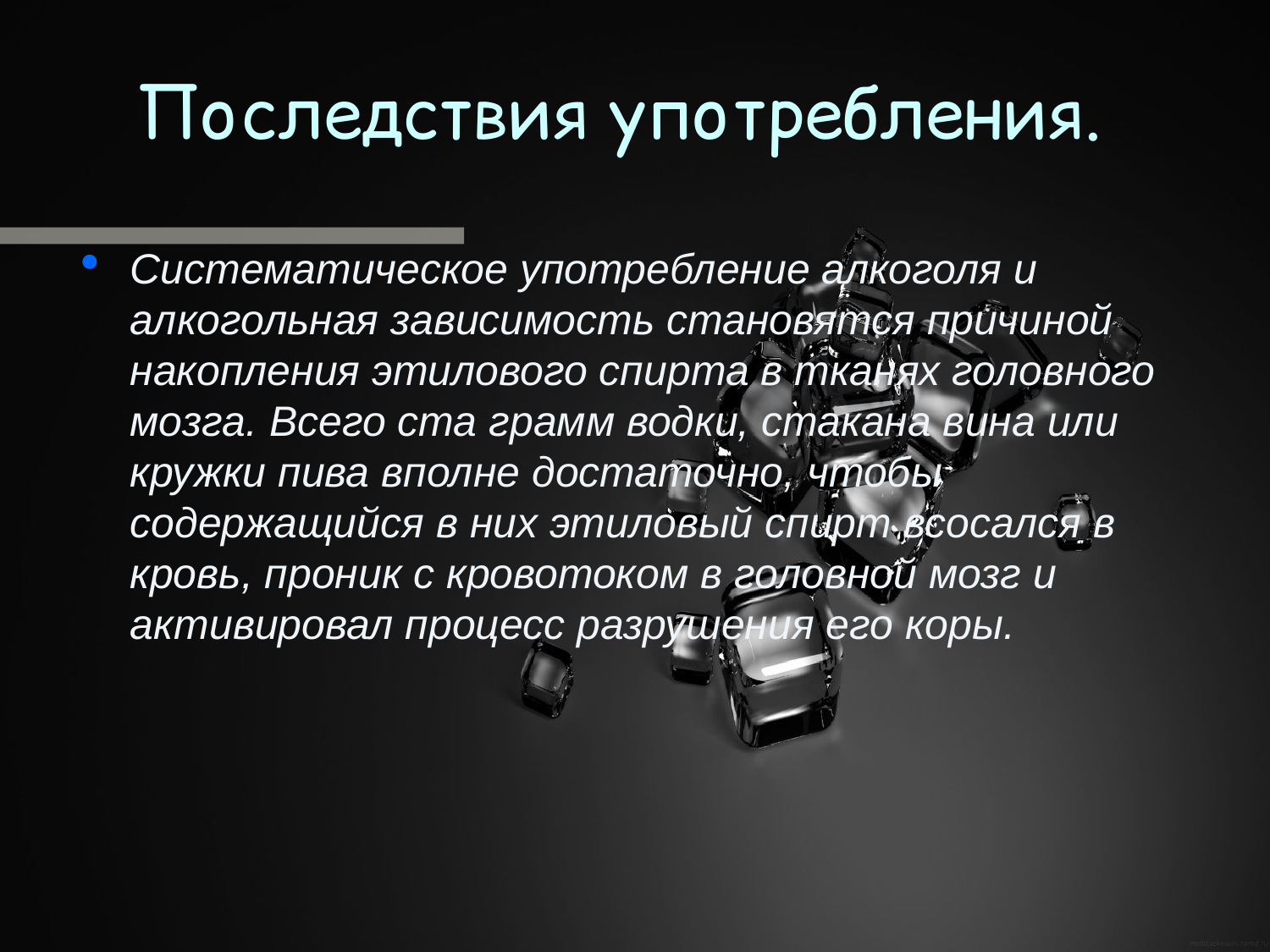

Последствия употребления.
Систематическое употребление алкоголя и алкогольная зависимость становятся причиной накопления этилового спирта в тканях головного мозга. Всего ста грамм водки, стакана вина или кружки пива вполне достаточно, чтобы содержащийся в них этиловый спирт всосался в кровь, проник с кровотоком в головной мозг и активировал процесс разрушения его коры.